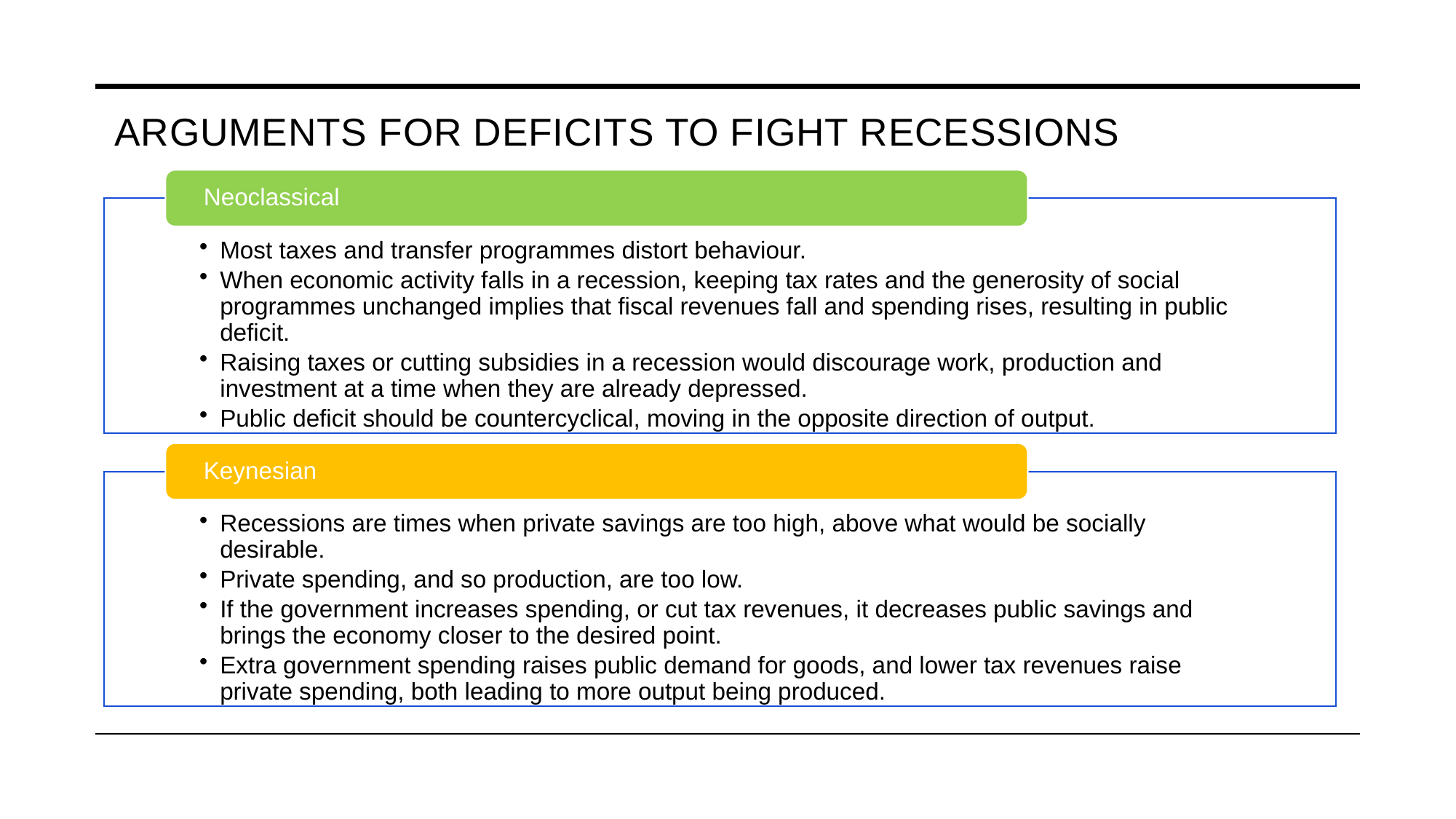

# Arguments for deficits to fight recessions
Most taxes and transfer programmes distort behaviour.
When economic activity falls in a recession, keeping tax rates and the generosity of social programmes unchanged implies that fiscal revenues fall and spending rises, resulting in public deficit.
Raising taxes or cutting subsidies in a recession would discourage work, production and investment at a time when they are already depressed.
Public deficit should be countercyclical, moving in the opposite direction of output.
Neoclassical
Recessions are times when private savings are too high, above what would be socially desirable.
Private spending, and so production, are too low.
If the government increases spending, or cut tax revenues, it decreases public savings and brings the economy closer to the desired point.
Extra government spending raises public demand for goods, and lower tax revenues raise private spending, both leading to more output being produced.
Keynesian